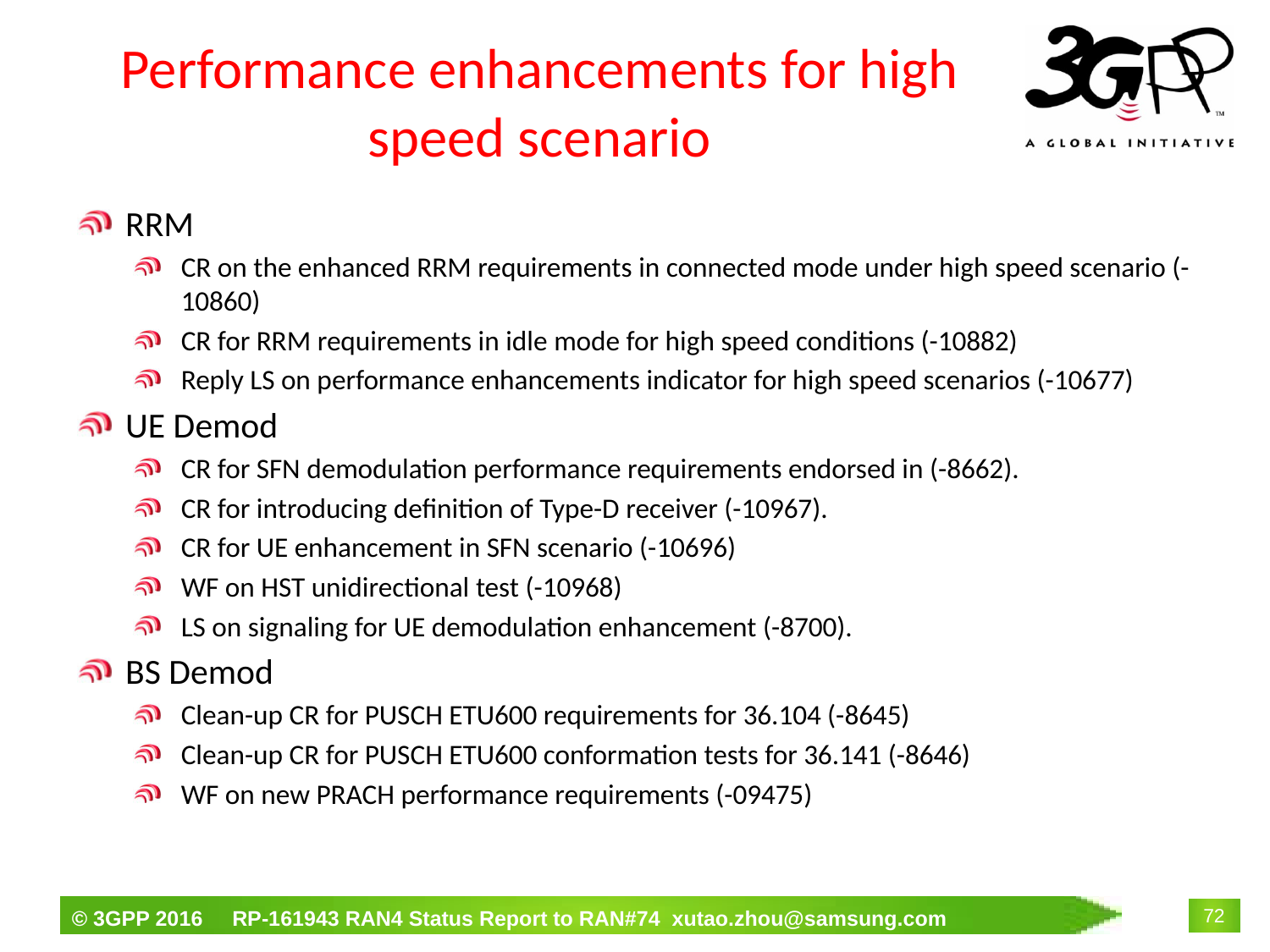

# Performance enhancements for high speed scenario

RRM
CR on the enhanced RRM requirements in connected mode under high speed scenario (-10860)
CR for RRM requirements in idle mode for high speed conditions (-10882)
Reply LS on performance enhancements indicator for high speed scenarios (-10677)
UE Demod
CR for SFN demodulation performance requirements endorsed in (-8662).
CR for introducing definition of Type-D receiver (-10967).
CR for UE enhancement in SFN scenario (-10696)
WF on HST unidirectional test (-10968)
LS on signaling for UE demodulation enhancement (-8700).
BS Demod
Clean-up CR for PUSCH ETU600 requirements for 36.104 (-8645)
Clean-up CR for PUSCH ETU600 conformation tests for 36.141 (-8646)
WF on new PRACH performance requirements (-09475)